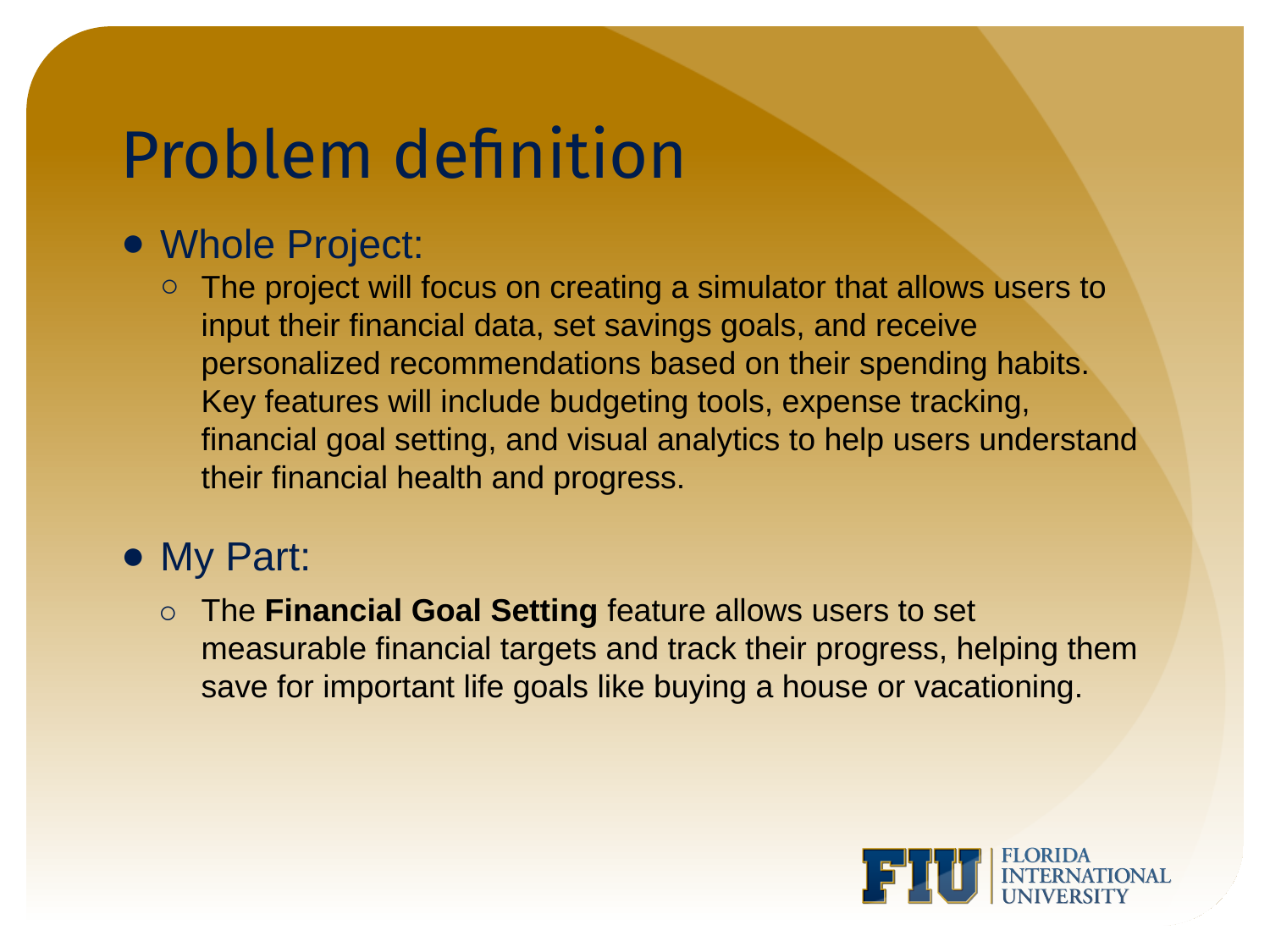

# Problem definition
Whole Project:
The project will focus on creating a simulator that allows users to input their financial data, set savings goals, and receive personalized recommendations based on their spending habits. Key features will include budgeting tools, expense tracking, financial goal setting, and visual analytics to help users understand their financial health and progress.
My Part:
The Financial Goal Setting feature allows users to set measurable financial targets and track their progress, helping them save for important life goals like buying a house or vacationing.